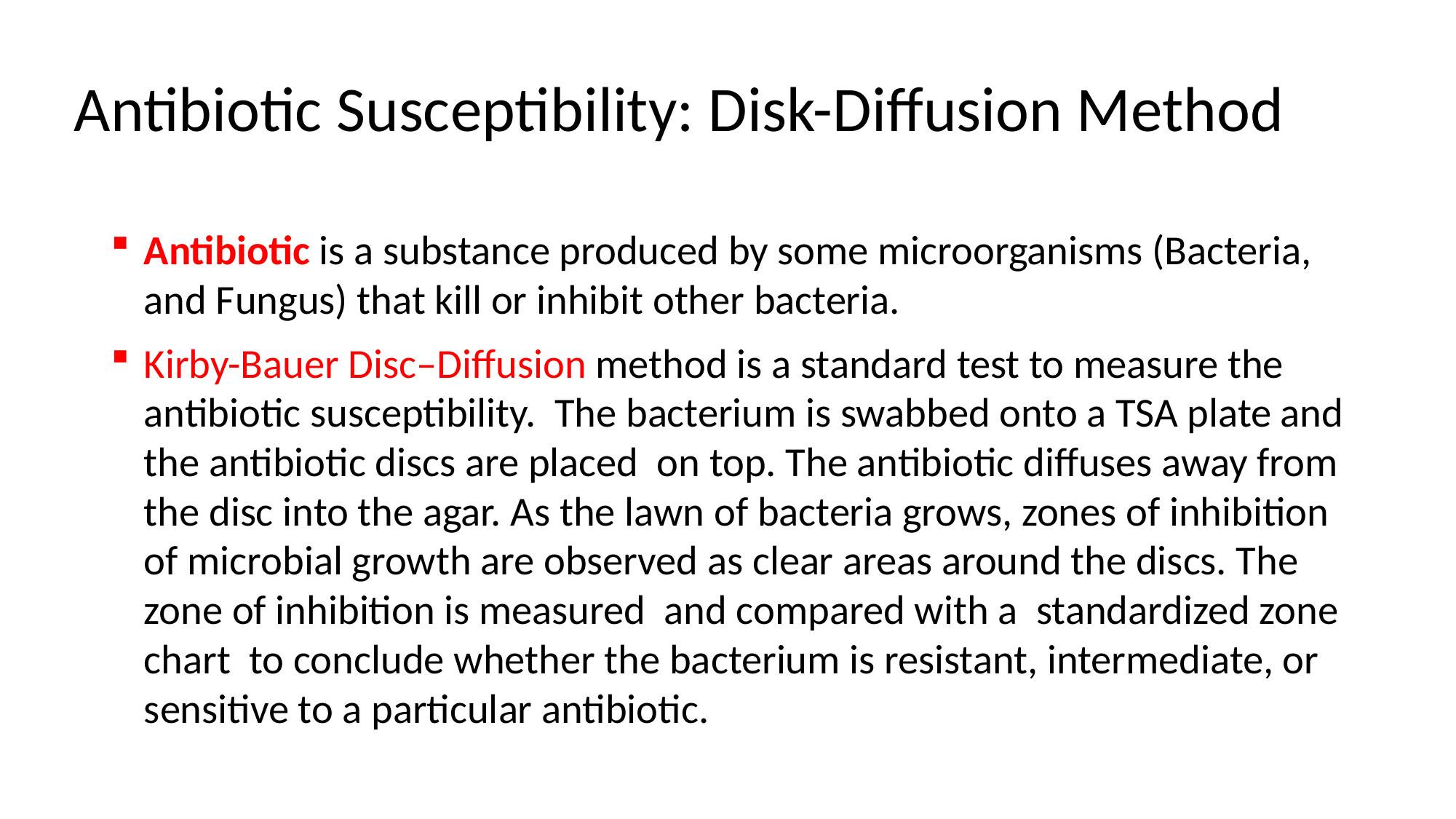

# Antibiotic Susceptibility: Disk-Diffusion Method
Antibiotic is a substance produced by some microorganisms (Bacteria, and Fungus) that kill or inhibit other bacteria.
Kirby-Bauer Disc–Diffusion method is a standard test to measure the antibiotic susceptibility.  The bacterium is swabbed onto a TSA plate and the antibiotic discs are placed  on top. The antibiotic diffuses away from the disc into the agar. As the lawn of bacteria grows, zones of inhibition of microbial growth are observed as clear areas around the discs. The zone of inhibition is measured  and compared with a  standardized zone chart  to conclude whether the bacterium is resistant, intermediate, or sensitive to a particular antibiotic.